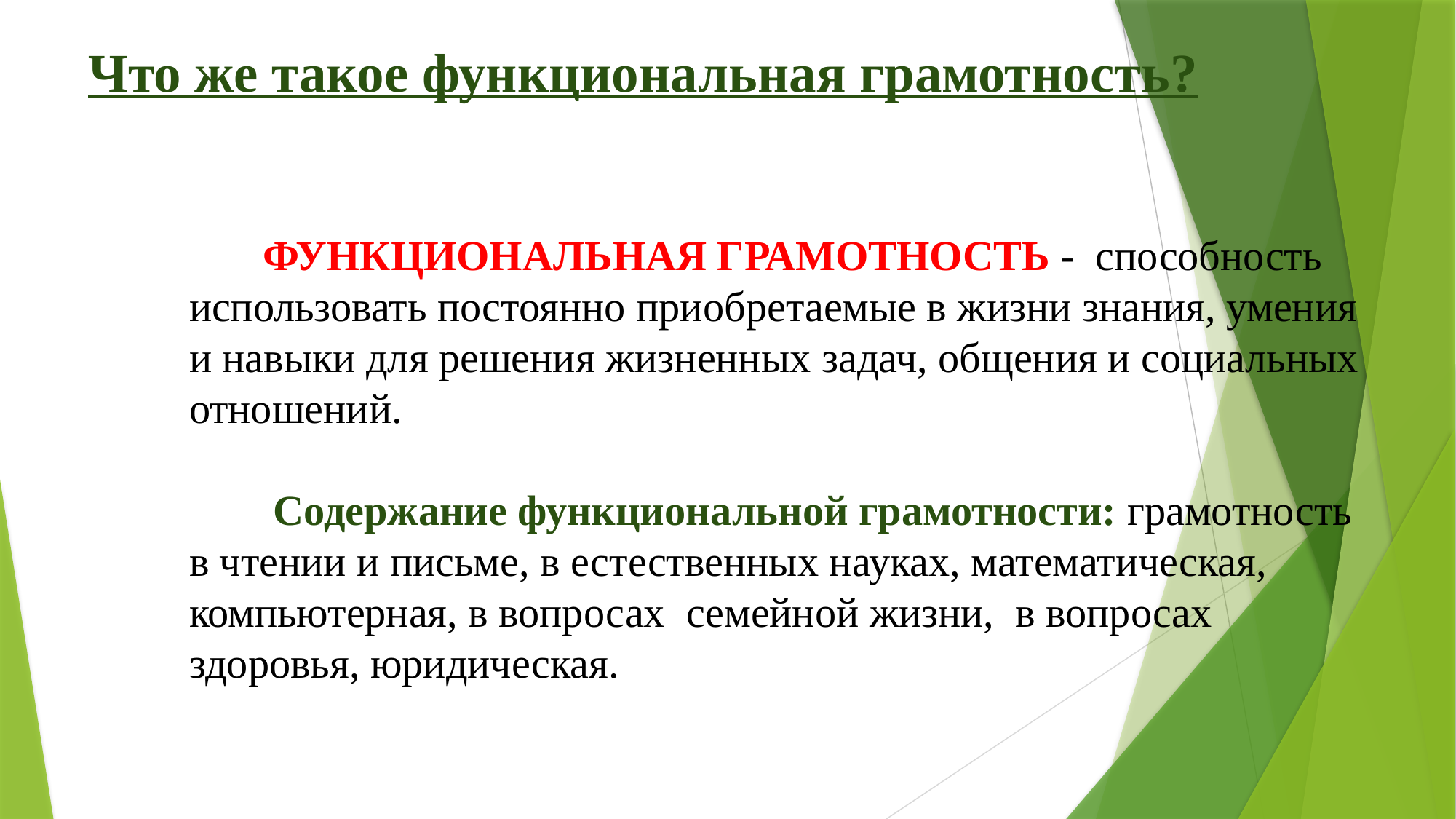

Что же такое функциональная грамотность?
       ФУНКЦИОНАЛЬНАЯ ГРАМОТНОСТЬ -  способность использовать постоянно приобретаемые в жизни знания, умения и навыки для решения жизненных задач, общения и социальных отношений.

        Содержание функциональной грамотности: грамотность в чтении и письме, в естественных науках, математическая,  компьютерная, в вопросах  семейной жизни,  в вопросах здоровья, юридическая.